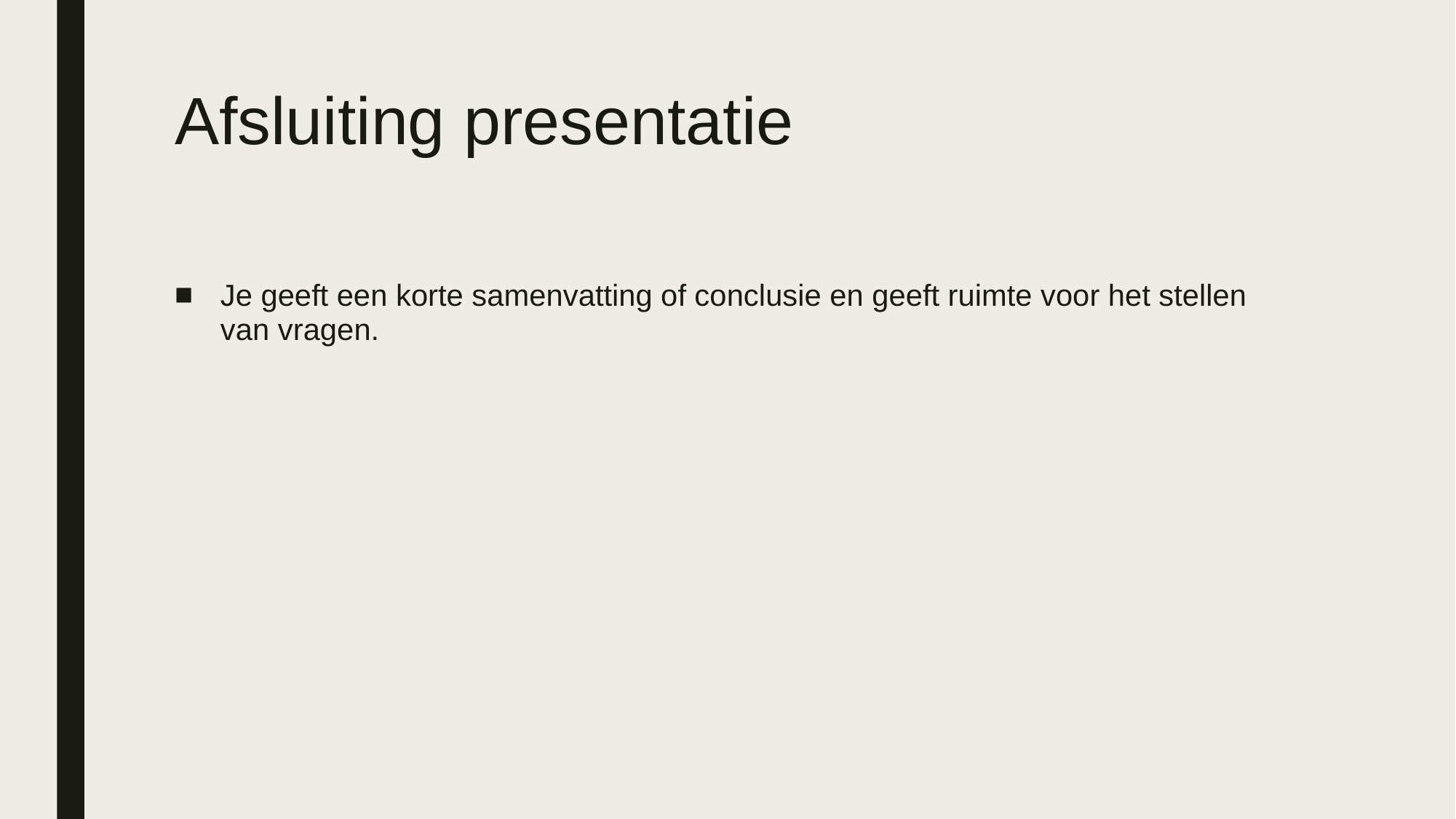

# Afsluiting presentatie
Je geeft een korte samenvatting of conclusie en geeft ruimte voor het stellen van vragen.